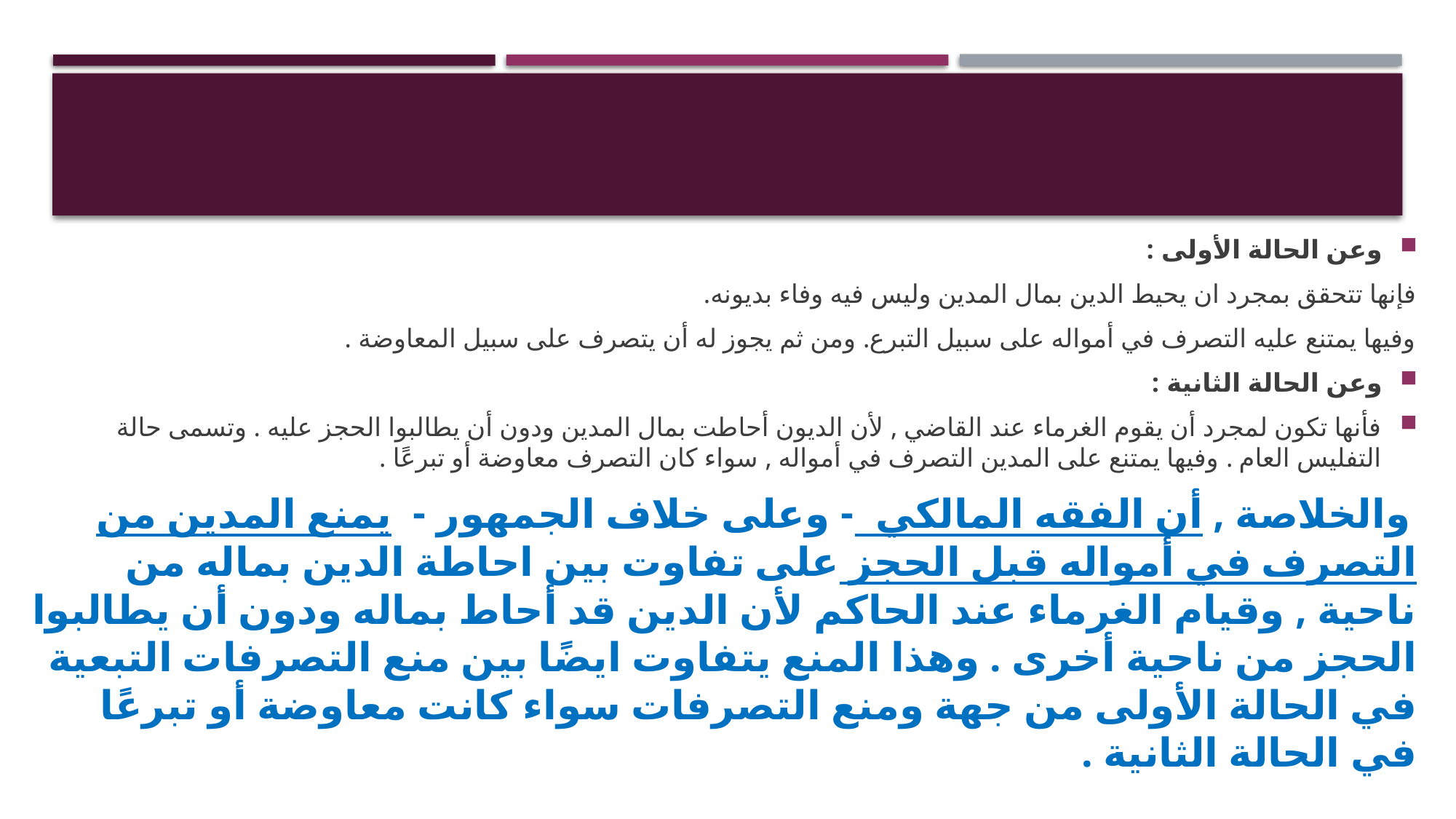

#
وعن الحالة الأولى :
فإنها تتحقق بمجرد ان يحيط الدين بمال المدين وليس فيه وفاء بديونه.
وفيها يمتنع عليه التصرف في أمواله على سبيل التبرع. ومن ثم يجوز له أن يتصرف على سبيل المعاوضة .
وعن الحالة الثانية :
فأنها تكون لمجرد أن يقوم الغرماء عند القاضي , لأن الديون أحاطت بمال المدين ودون أن يطالبوا الحجز عليه . وتسمى حالة التفليس العام . وفيها يمتنع على المدين التصرف في أمواله , سواء كان التصرف معاوضة أو تبرعًا .
 والخلاصة , أن الفقه المالكي  - وعلى خلاف الجمهور -  يمنع المدين من التصرف في أمواله قبل الحجز على تفاوت بين احاطة الدين بماله من ناحية , وقيام الغرماء عند الحاكم لأن الدين قد أحاط بماله ودون أن يطالبوا الحجز من ناحية أخرى . وهذا المنع يتفاوت ايضًا بين منع التصرفات التبعية في الحالة الأولى من جهة ومنع التصرفات سواء كانت معاوضة أو تبرعًا في الحالة الثانية .